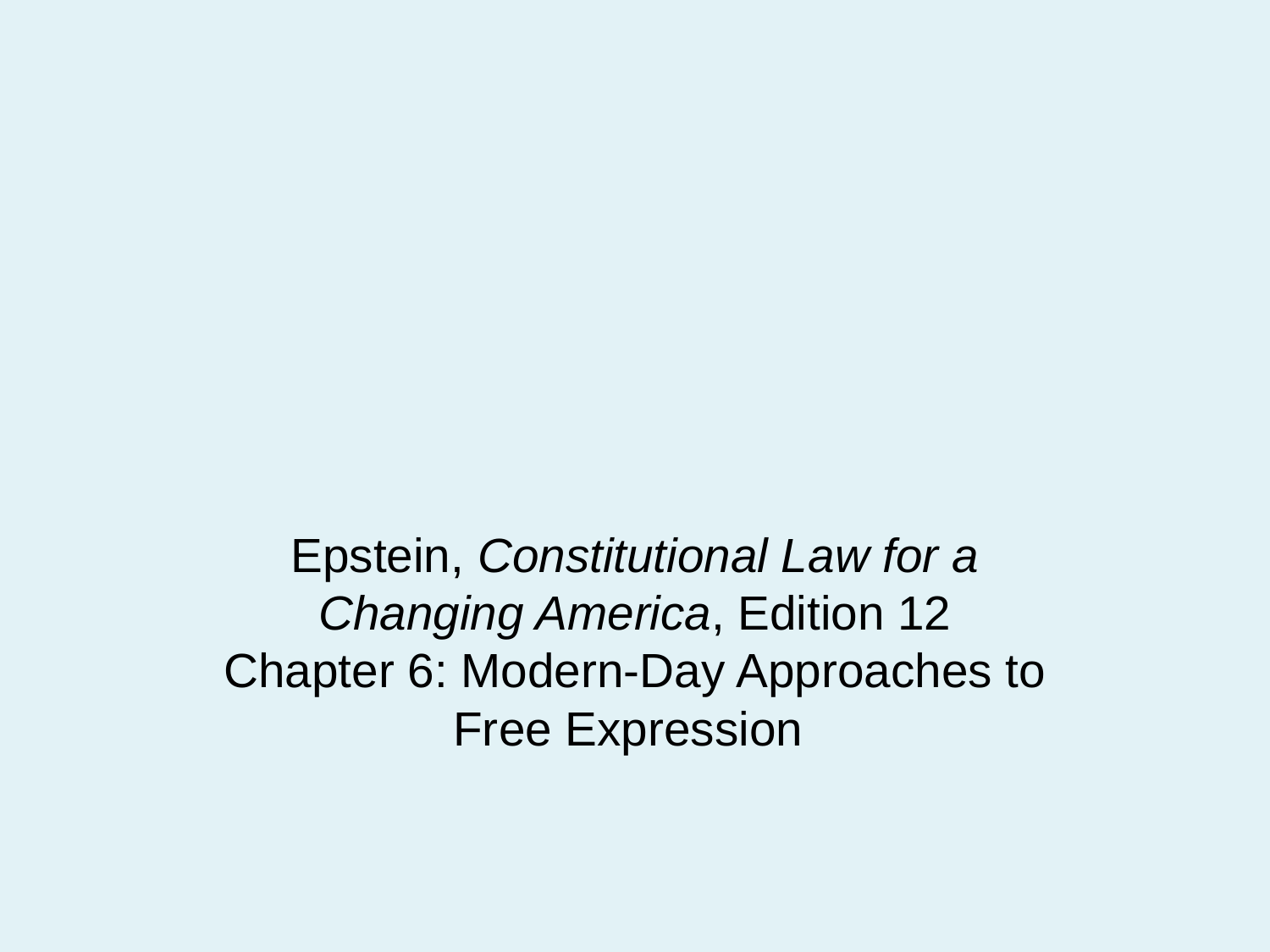

# Epstein, Constitutional Law for a Changing America, Edition 12 Chapter 6: Modern-Day Approaches to Free Expression